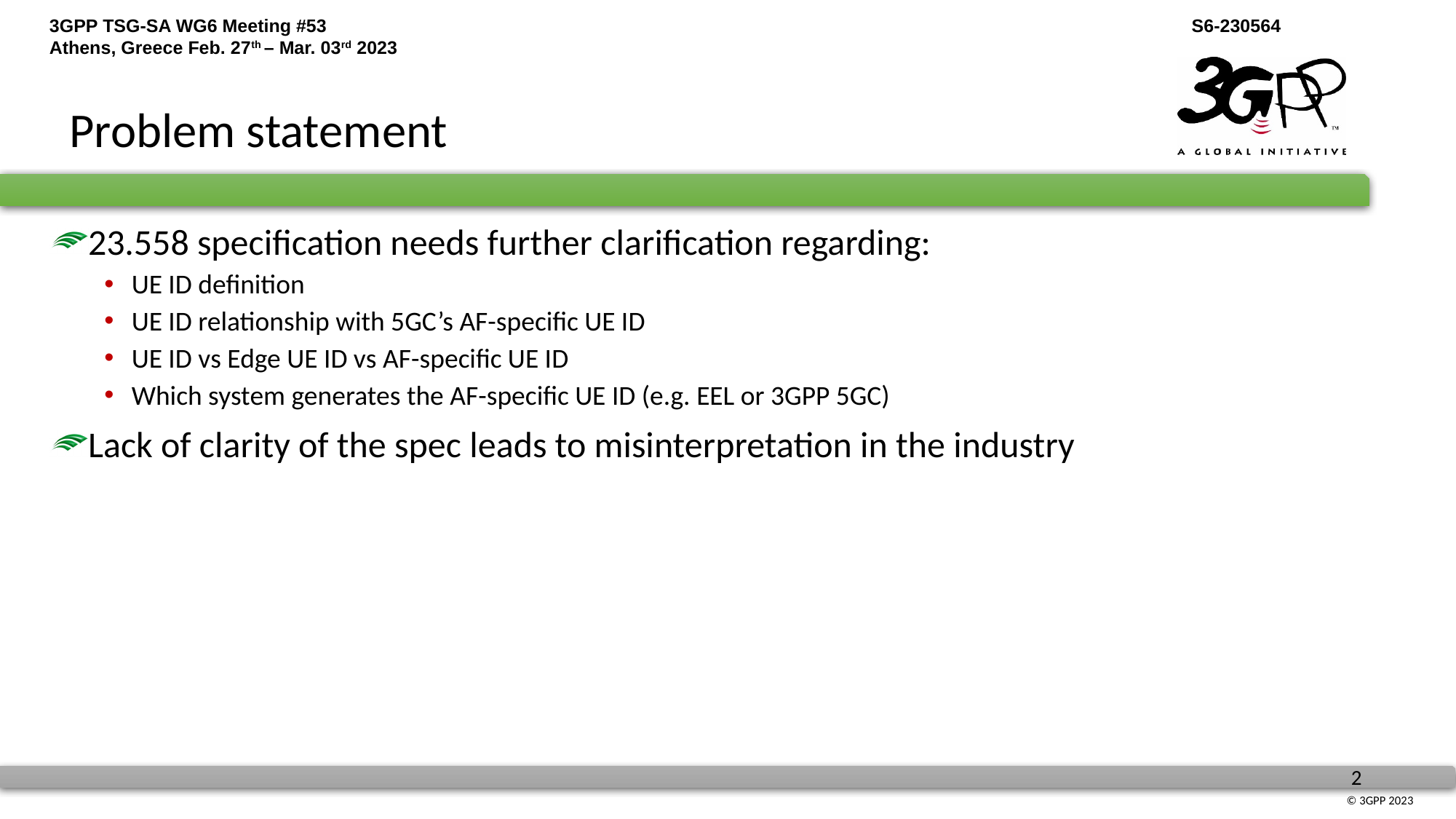

# Problem statement
23.558 specification needs further clarification regarding:
UE ID definition
UE ID relationship with 5GC’s AF-specific UE ID
UE ID vs Edge UE ID vs AF-specific UE ID
Which system generates the AF-specific UE ID (e.g. EEL or 3GPP 5GC)
Lack of clarity of the spec leads to misinterpretation in the industry